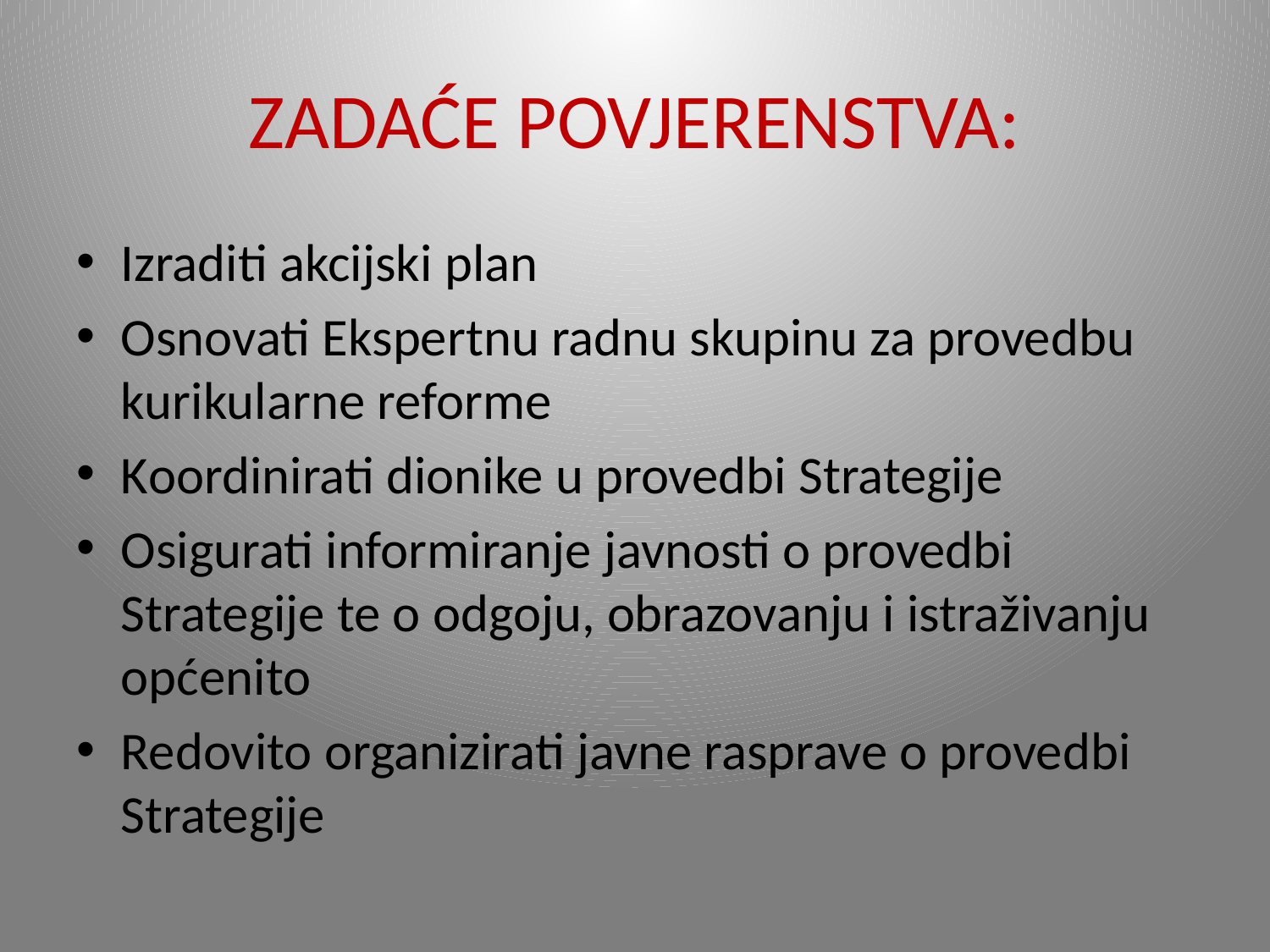

# ZADAĆE POVJERENSTVA:
Izraditi akcijski plan
Osnovati Ekspertnu radnu skupinu za provedbu kurikularne reforme
Koordinirati dionike u provedbi Strategije
Osigurati informiranje javnosti o provedbi Strategije te o odgoju, obrazovanju i istraživanju općenito
Redovito organizirati javne rasprave o provedbi Strategije